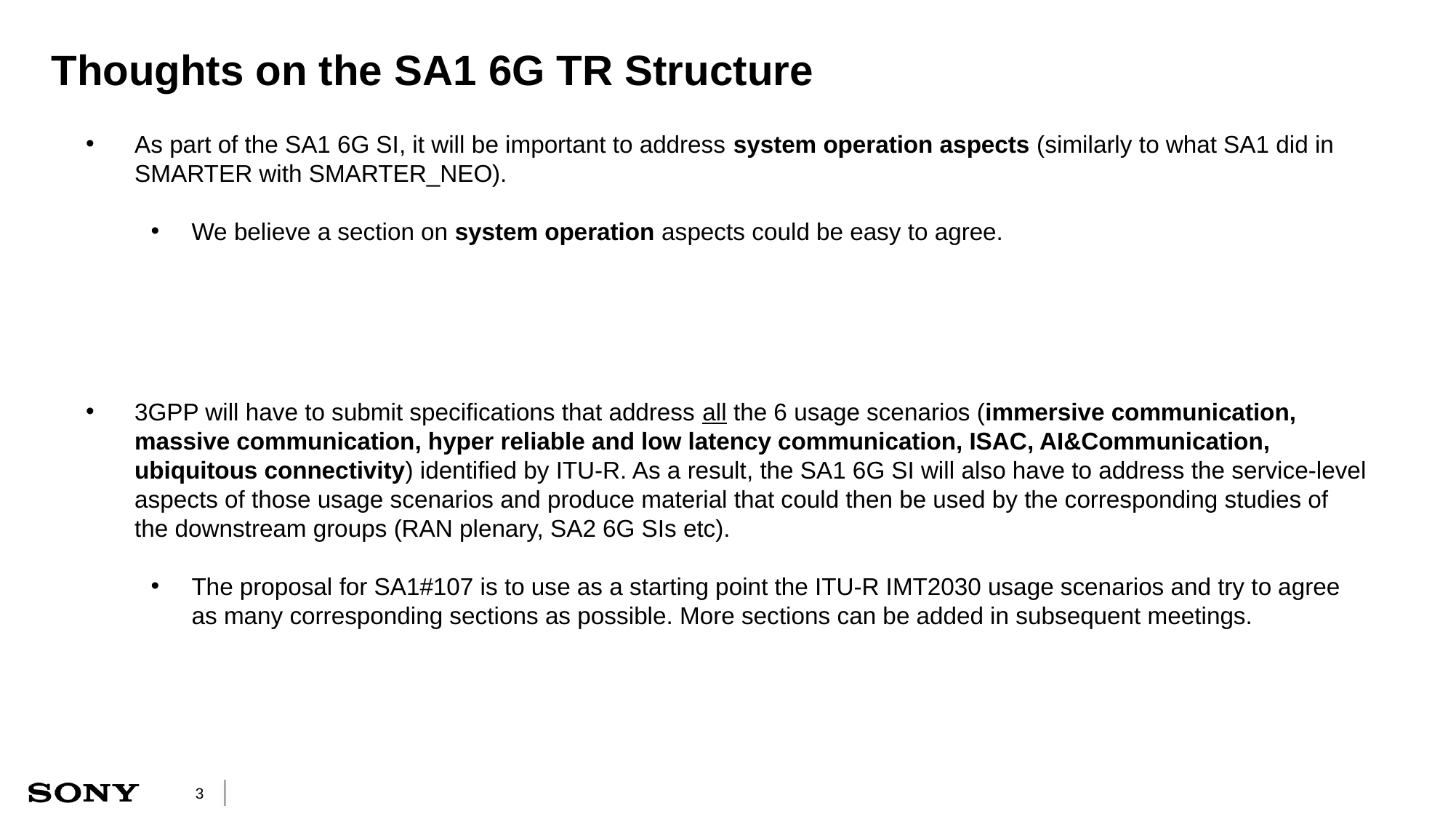

# Thoughts on the SA1 6G TR Structure
As part of the SA1 6G SI, it will be important to address system operation aspects (similarly to what SA1 did in SMARTER with SMARTER_NEO).

We believe a section on system operation aspects could be easy to agree.

3GPP will have to submit specifications that address all the 6 usage scenarios (immersive communication, massive communication, hyper reliable and low latency communication, ISAC, AI&Communication, ubiquitous connectivity) identified by ITU-R. As a result, the SA1 6G SI will also have to address the service-level aspects of those usage scenarios and produce material that could then be used by the corresponding studies of the downstream groups (RAN plenary, SA2 6G SIs etc).

The proposal for SA1#107 is to use as a starting point the ITU-R IMT2030 usage scenarios and try to agree as many corresponding sections as possible. More sections can be added in subsequent meetings.